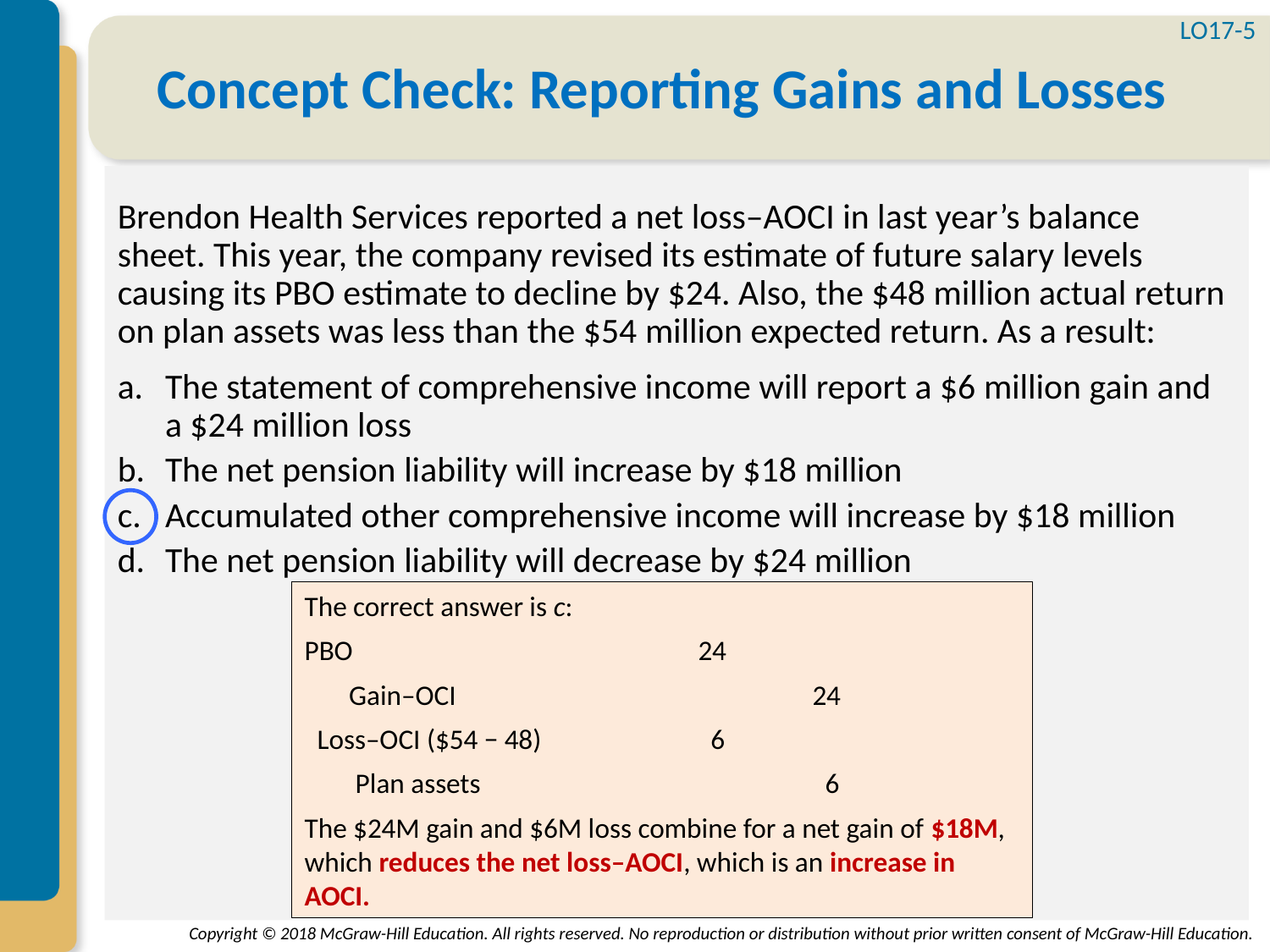

LO17-5
# Concept Check: Reporting Gains and Losses

Brendon Health Services reported a net loss–AOCI in last year’s balance sheet. This year, the company revised its estimate of future salary levels causing its PBO estimate to decline by $24. Also, the $48 million actual return on plan assets was less than the $54 million expected return. As a result:
The statement of comprehensive income will report a $6 million gain and a $24 million loss
The net pension liability will increase by $18 million
Accumulated other comprehensive income will increase by $18 million
The net pension liability will decrease by $24 million

The correct answer is c:
PBO			  24
       Gain–OCI			24
  Loss–OCI ($54 − 48)	                        6
        Plan assets			  6
The $24M gain and $6M loss combine for a net gain of $18M, which reduces the net loss–AOCI, which is an increase in AOCI.